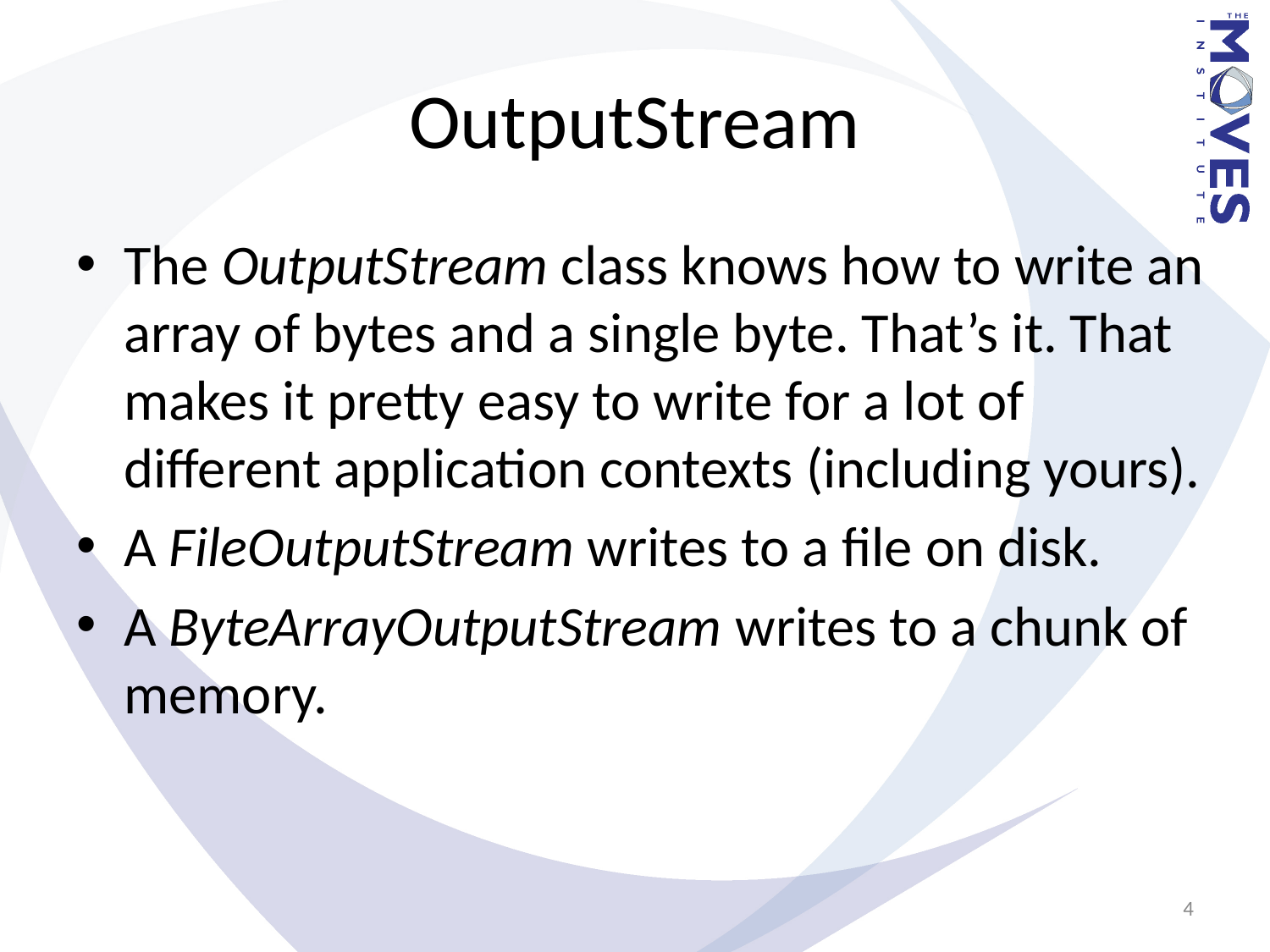

# OutputStream
The OutputStream class knows how to write an array of bytes and a single byte. That’s it. That makes it pretty easy to write for a lot of different application contexts (including yours).
A FileOutputStream writes to a file on disk.
A ByteArrayOutputStream writes to a chunk of memory.
4